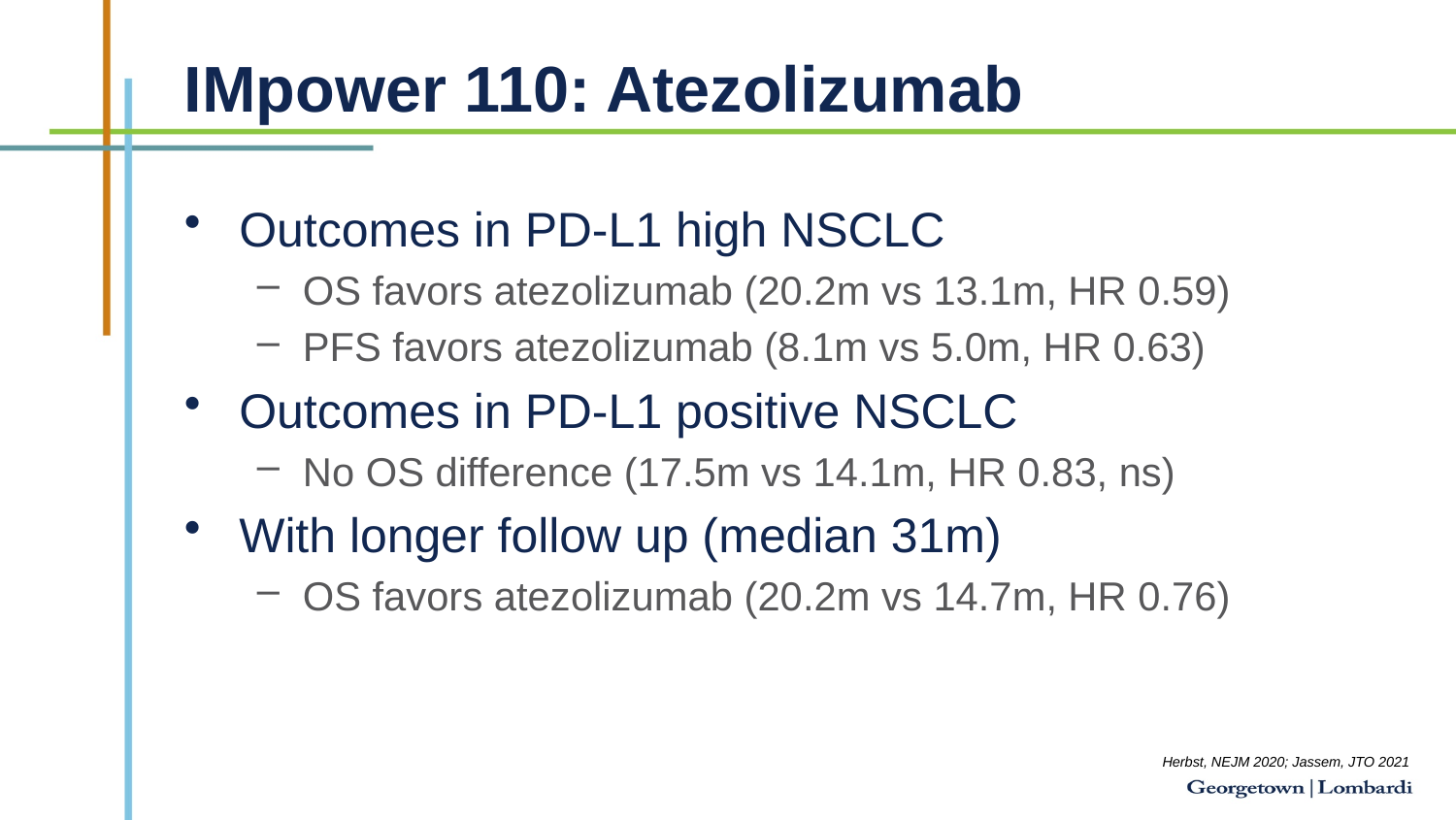

# IMpower 110: Atezolizumab
Outcomes in PD-L1 high NSCLC
OS favors atezolizumab (20.2m vs 13.1m, HR 0.59)
PFS favors atezolizumab (8.1m vs 5.0m, HR 0.63)
Outcomes in PD-L1 positive NSCLC
No OS difference (17.5m vs 14.1m, HR 0.83, ns)
With longer follow up (median 31m)
OS favors atezolizumab (20.2m vs 14.7m, HR 0.76)
Herbst, NEJM 2020; Jassem, JTO 2021